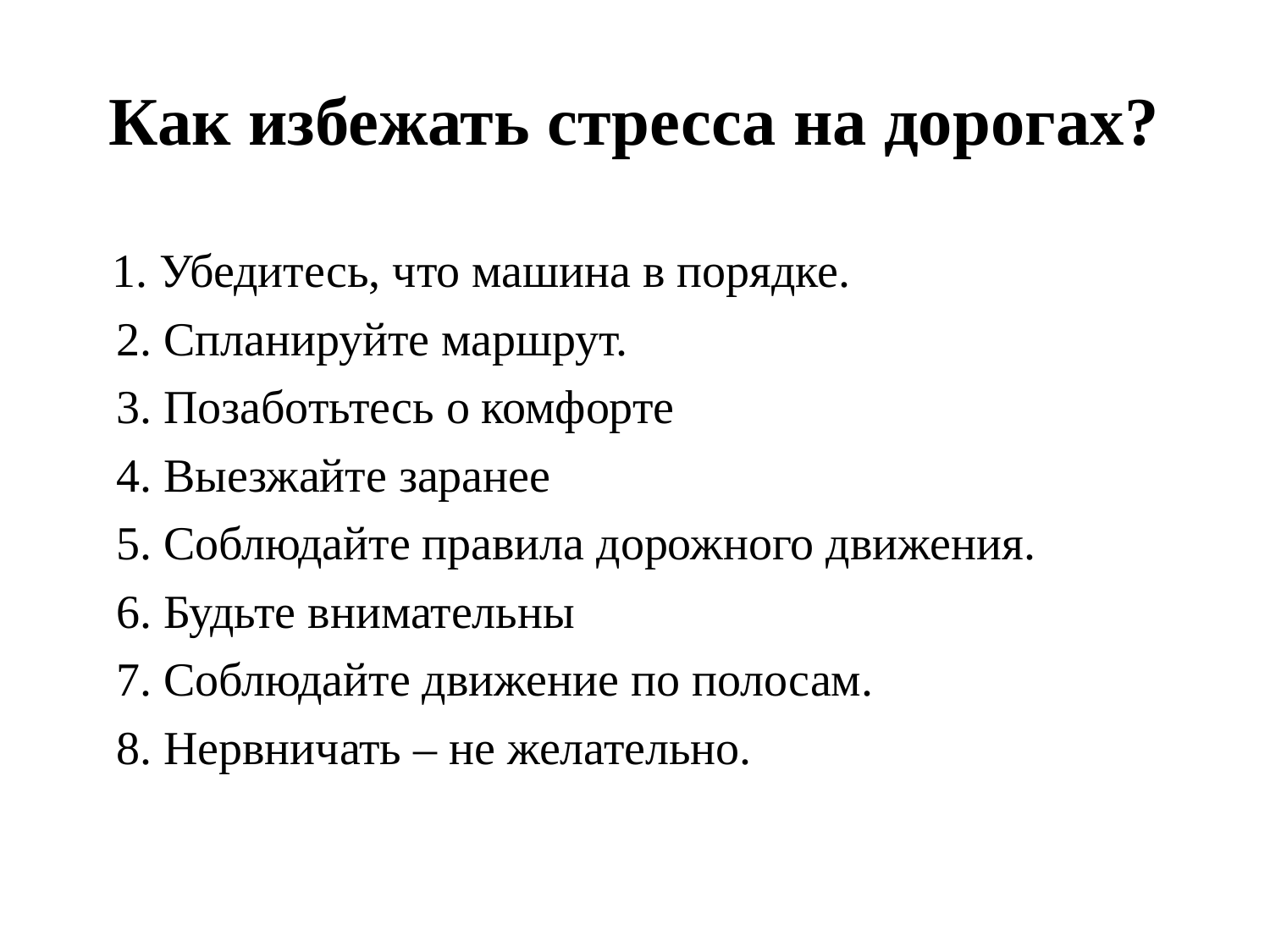

# Как избежать стресса на дорогах?
    1. Убедитесь, что машина в порядке.
2. Спланируйте маршрут.
3. Позаботьтесь о комфорте 
4. Выезжайте заранее 
5. Соблюдайте правила дорожного движения.
6. Будьте внимательны 
7. Соблюдайте движение по полосам. 
8. Нервничать – не желательно.